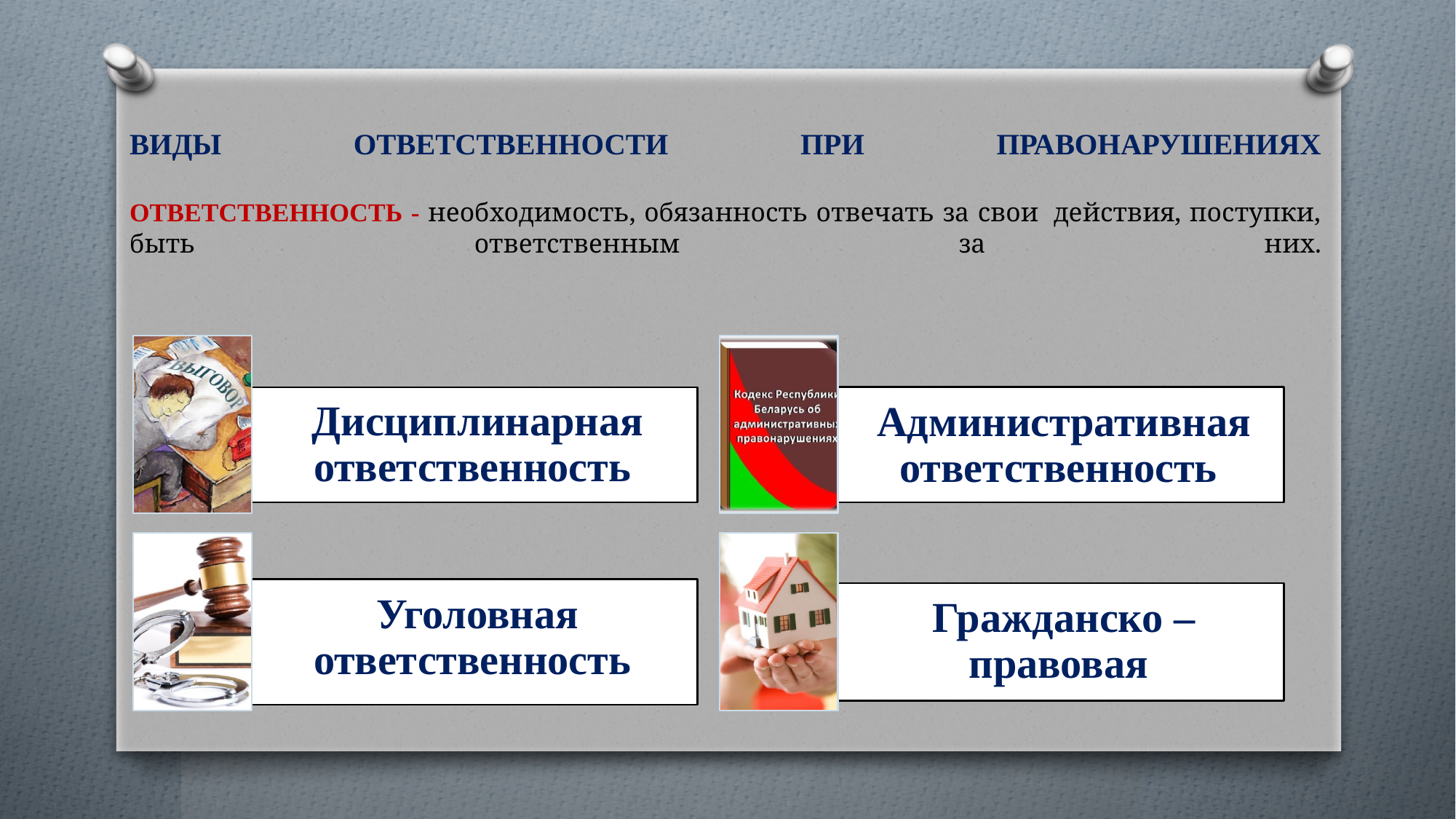

# ВИДЫ ОТВЕТСТВЕННОСТИ ПРИ ПРАВОНАРУШЕНИЯХ ОТВЕТСТВЕННОСТЬ - необходимость, обязанность отвечать за свои  действия, поступки, быть ответственным за них.
Дисциплинарная ответственность
Административная ответственность

Уголовная ответственность

Гражданско – правовая